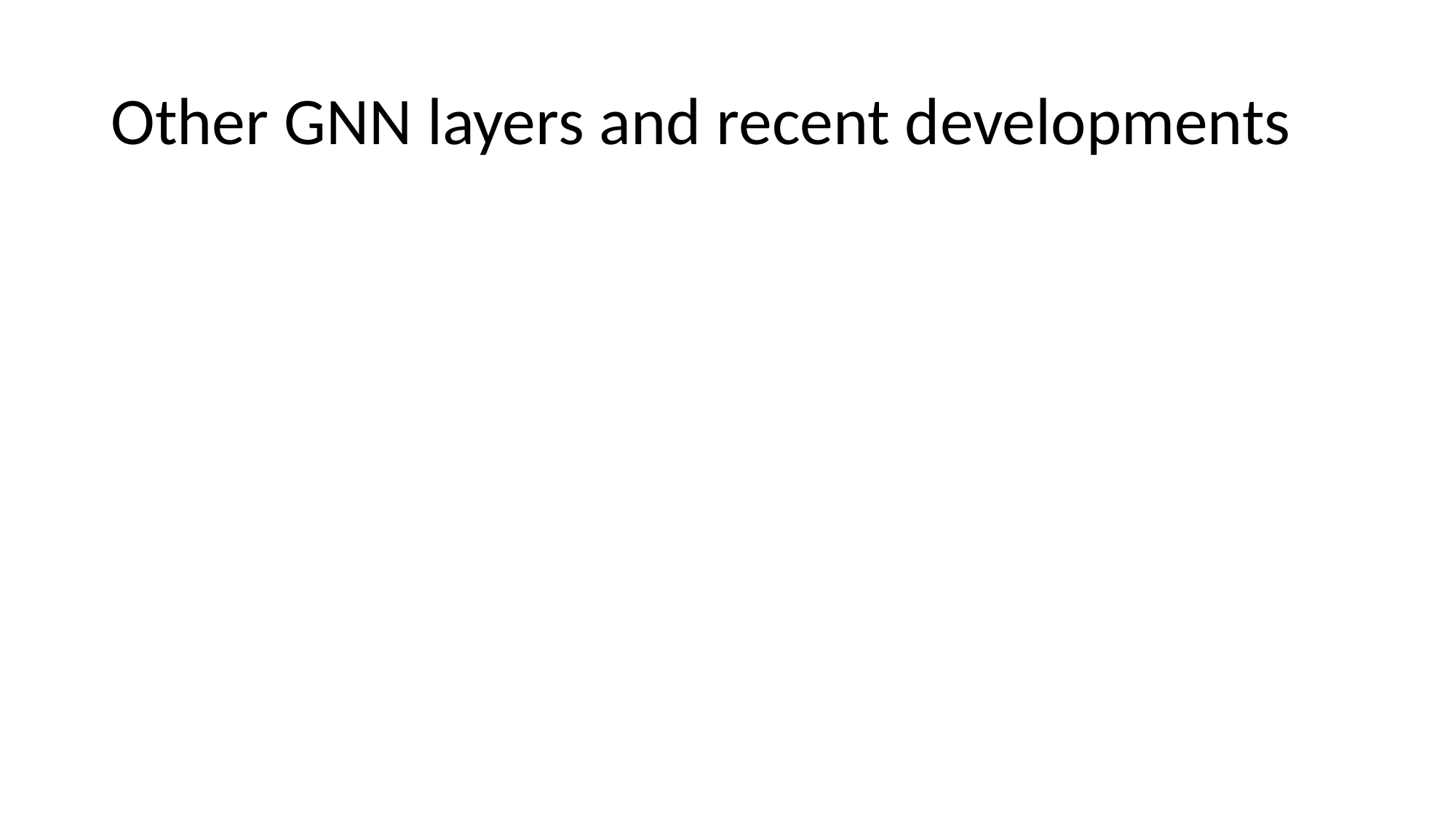

# Other GNN layers and recent developments